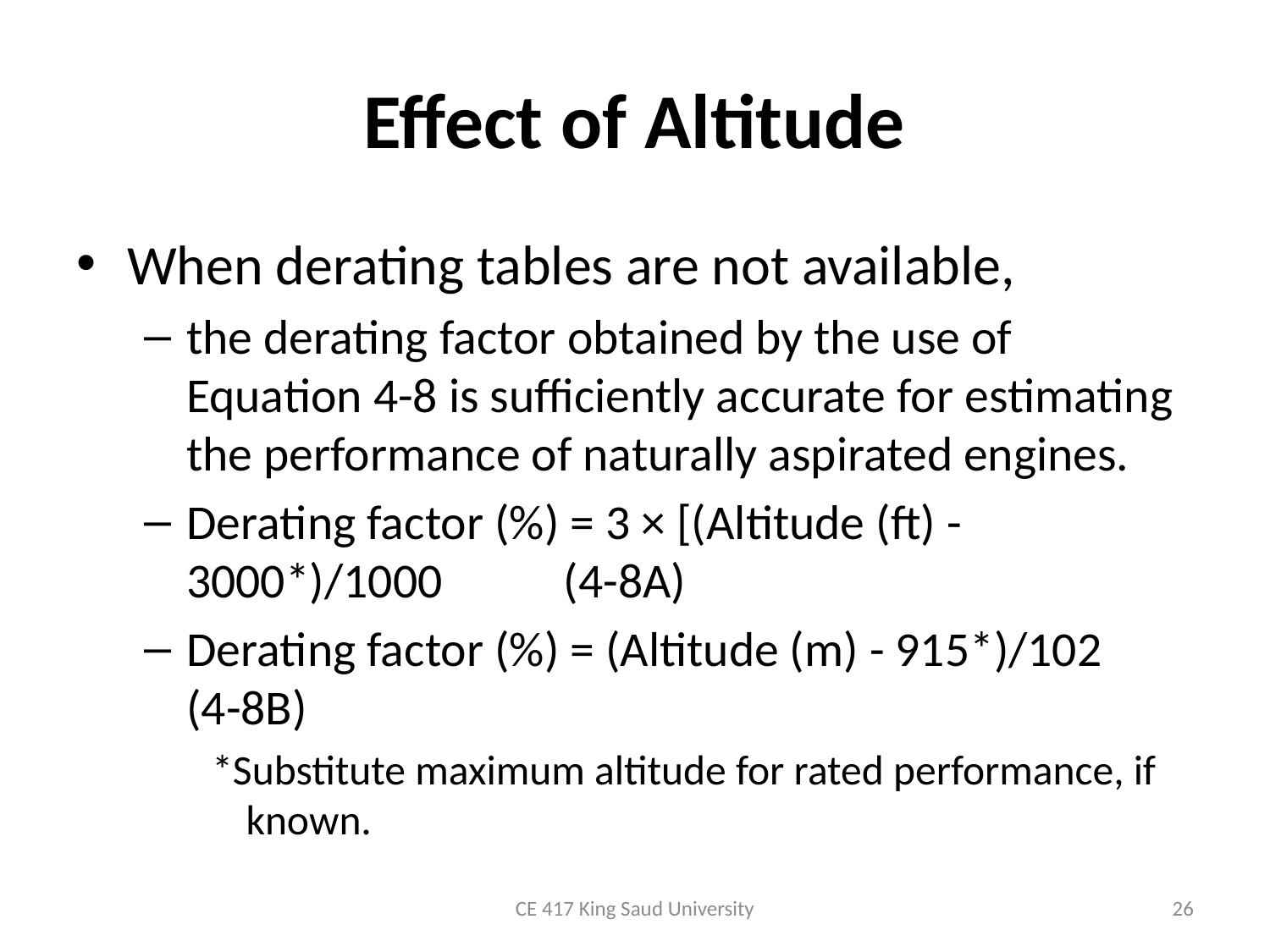

# Effect of Altitude
When derating tables are not available,
the derating factor obtained by the use of Equation 4-8 is sufficiently accurate for estimating the performance of naturally aspirated engines.
Derating factor (%) = 3 × [(Altitude (ft) - 3000*)/1000 							(4-8A)
Derating factor (%) = (Altitude (m) - 915*)/102 								(4-8B)
*Substitute maximum altitude for rated performance, if known.
CE 417 King Saud University
26